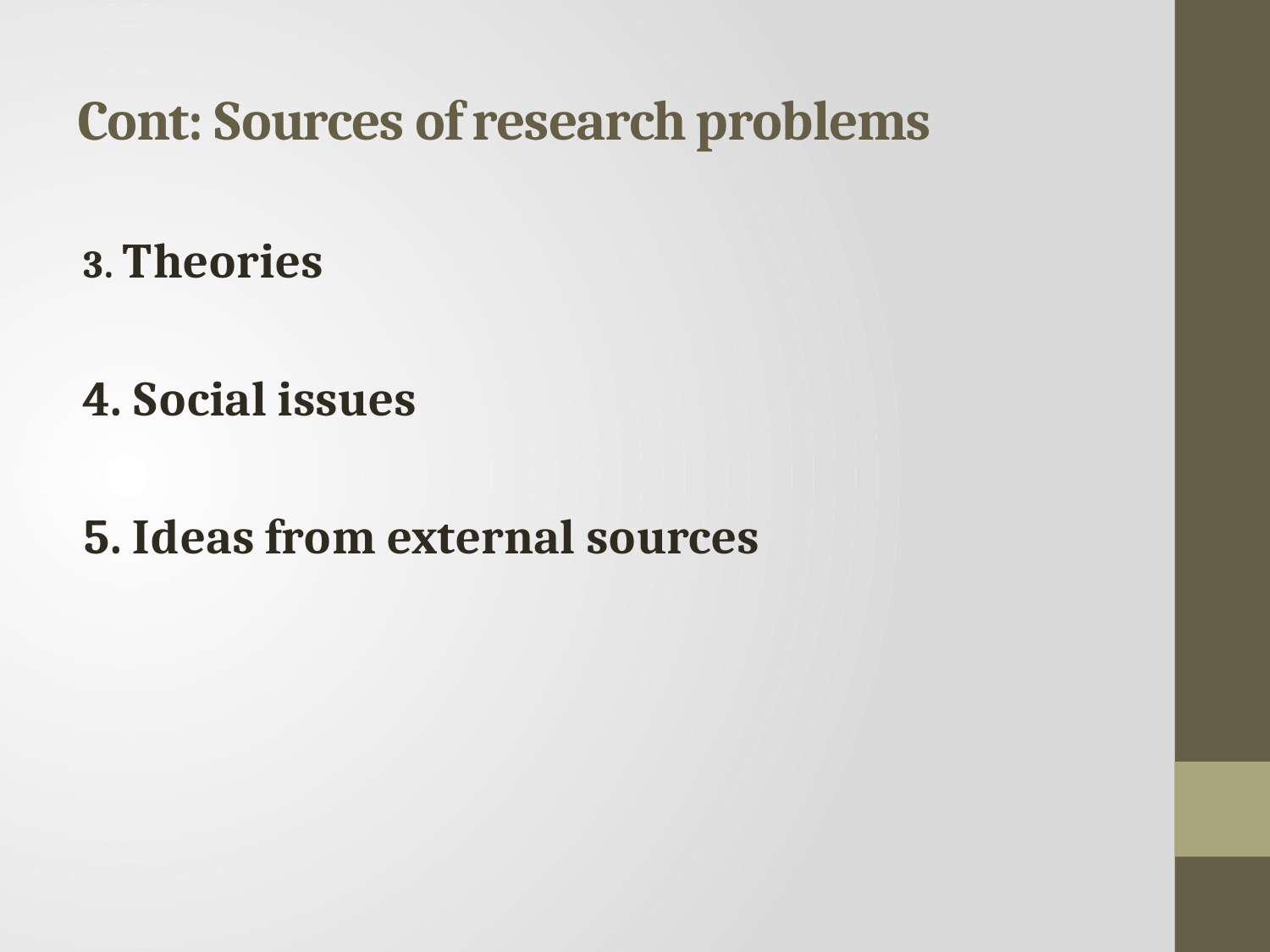

# Cont: Sources of research problems
3. Theories

4. Social issues

5. Ideas from external sources